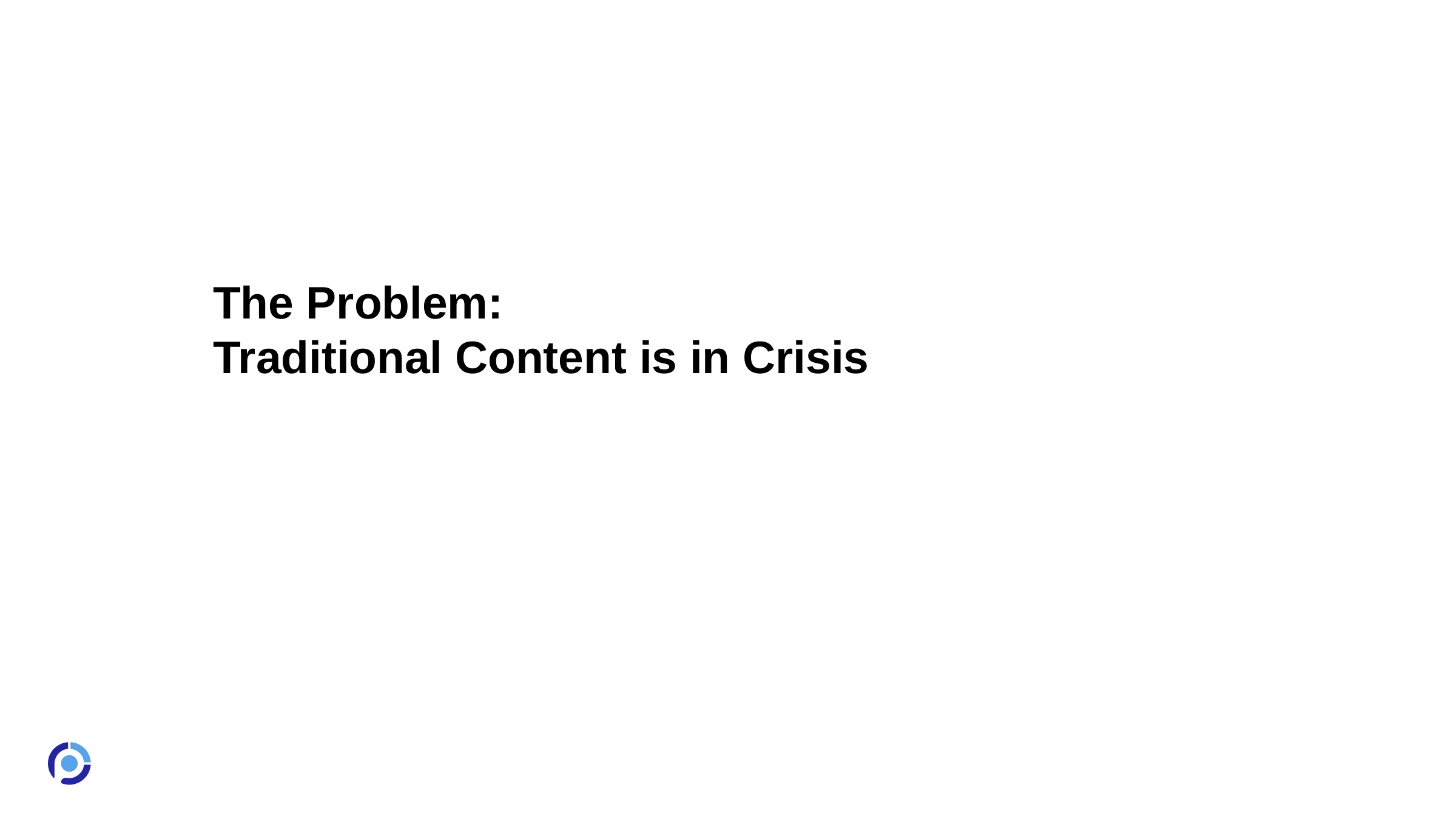

The Problem:
Traditional Content is in Crisis